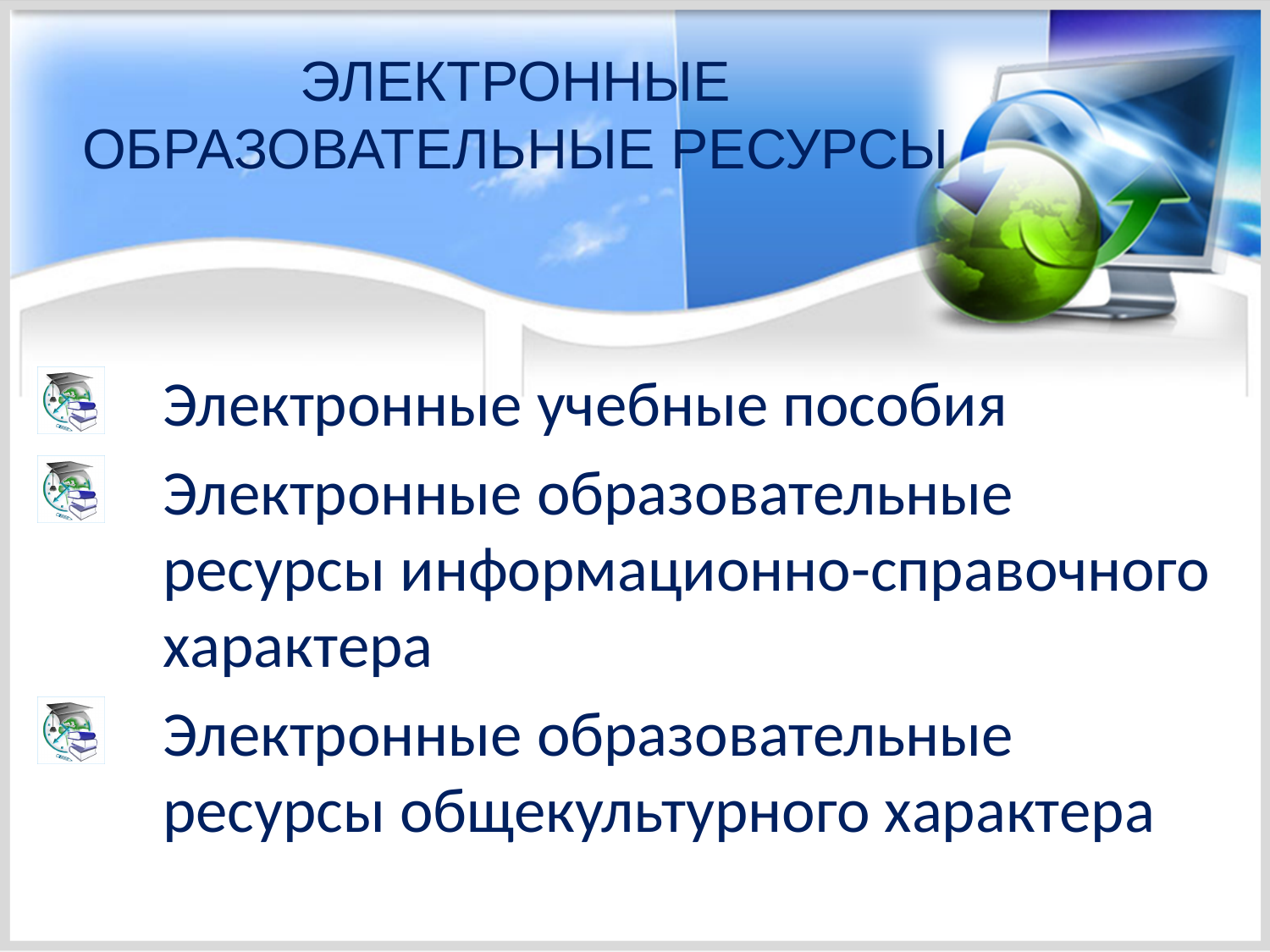

ЭЛЕКТРОННЫЕ ОБРАЗОВАТЕЛЬНЫЕ РЕСУРСЫ
Электронные учебные пособия
Электронные образовательные ресурсы информационно-справочного характера
Электронные образовательные ресурсы общекультурного характера